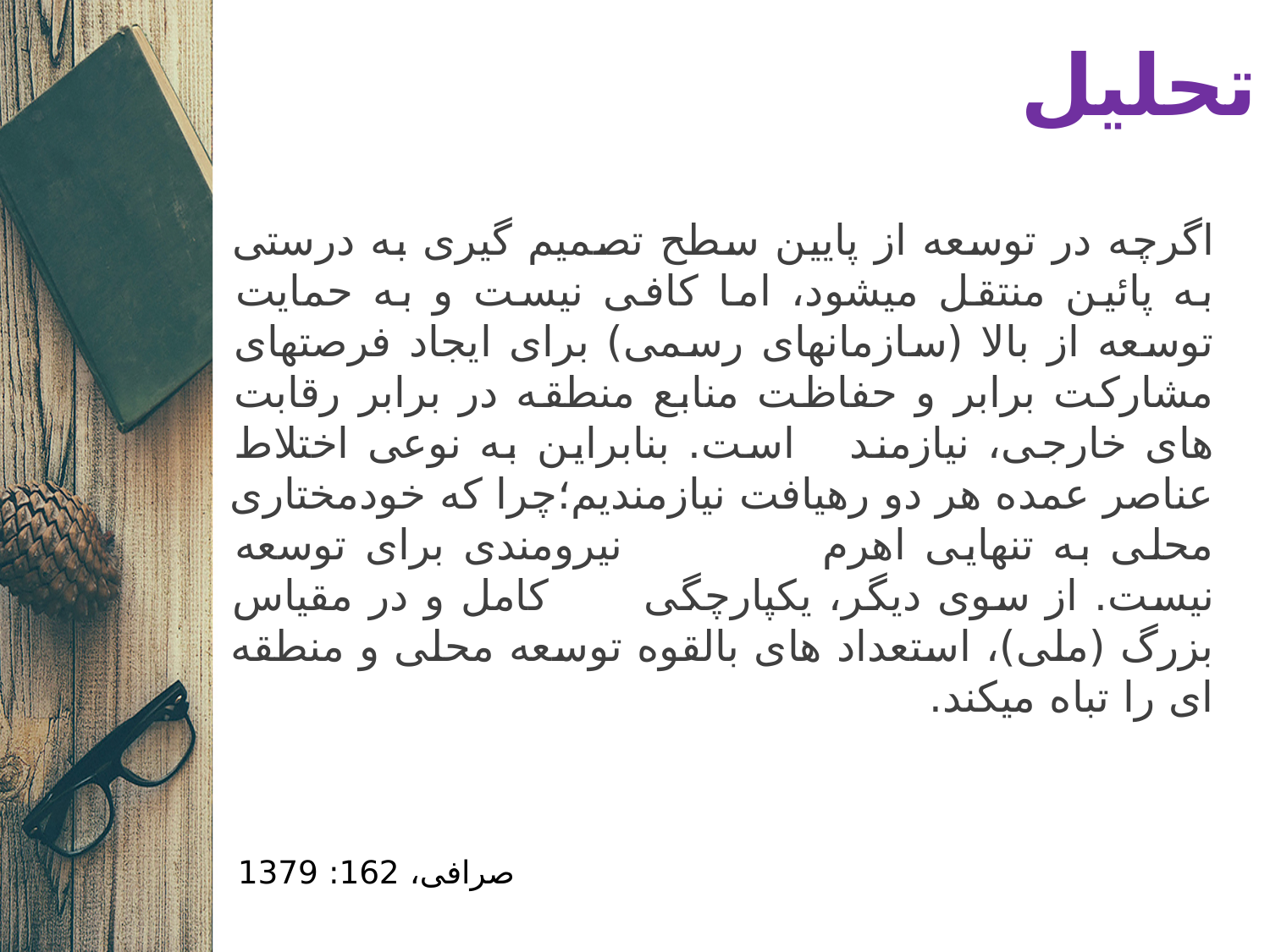

# تحلیل
اگرچه در توسعه از پایین سطح تصمیم گیری به درستی به پائین منتقل میشود، اما کافی نیست و به حمایت توسعه از بالا (سازمانهای رسمی) برای ایجاد فرصتهای مشارکت برابر و حفاظت منابع منطقه در برابر رقابت های خارجی، نیازمند   است. بنابراین به نوعی اختلاط عناصر عمده هر دو رهیافت نیازمندیم؛چرا که خودمختاری محلی به تنهایی اهرم           نیرومندی برای توسعه نیست. از سوی دیگر، یکپارچگی      کامل و در مقیاس بزرگ (ملی)، استعداد های بالقوه توسعه محلی و منطقه ای را تباه میکند.

صرافی، 162: 1379